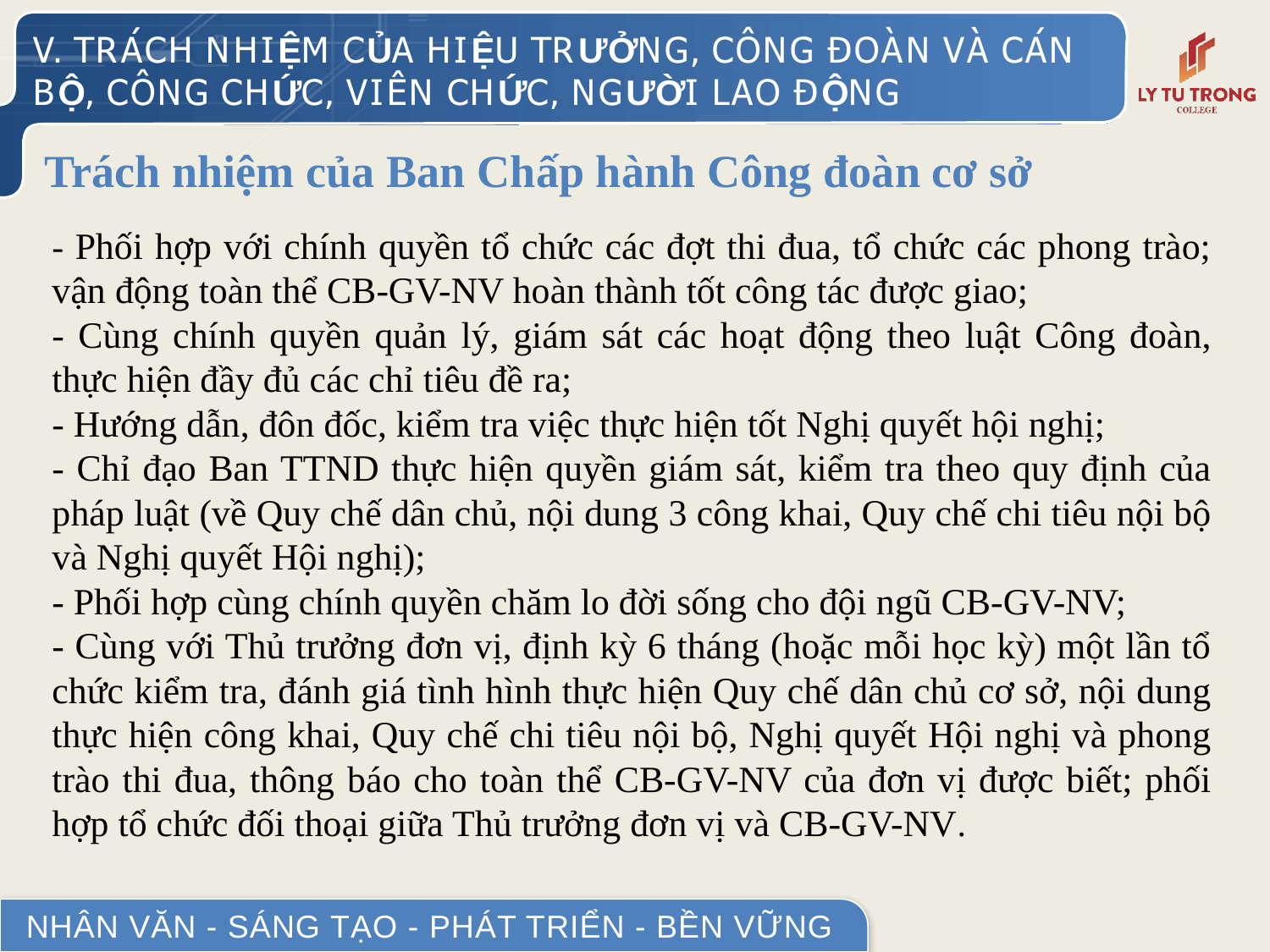

V. TRÁCH NHIỆM CỦA HIỆU TRƯỞNG, CÔNG ĐOÀN VÀ CÁN BỘ, CÔNG CHỨC, VIÊN CHỨC, NGƯỜI LAO ĐỘNG
# Trách nhiệm của Ban Chấp hành Công đoàn cơ sở
- Phối hợp với chính quyền tổ chức các đợt thi đua, tổ chức các phong trào; vận động toàn thể CB-GV-NV hoàn thành tốt công tác được giao;
- Cùng chính quyền quản lý, giám sát các hoạt động theo luật Công đoàn, thực hiện đầy đủ các chỉ tiêu đề ra;
- Hướng dẫn, đôn đốc, kiểm tra việc thực hiện tốt Nghị quyết hội nghị;
- Chỉ đạo Ban TTND thực hiện quyền giám sát, kiểm tra theo quy định của pháp luật (về Quy chế dân chủ, nội dung 3 công khai, Quy chế chi tiêu nội bộ và Nghị quyết Hội nghị);
- Phối hợp cùng chính quyền chăm lo đời sống cho đội ngũ CB-GV-NV;
- Cùng với Thủ trưởng đơn vị, định kỳ 6 tháng (hoặc mỗi học kỳ) một lần tổ chức kiểm tra, đánh giá tình hình thực hiện Quy chế dân chủ cơ sở, nội dung thực hiện công khai, Quy chế chi tiêu nội bộ, Nghị quyết Hội nghị và phong trào thi đua, thông báo cho toàn thể CB-GV-NV của đơn vị được biết; phối hợp tổ chức đối thoại giữa Thủ trưởng đơn vị và CB-GV-NV.